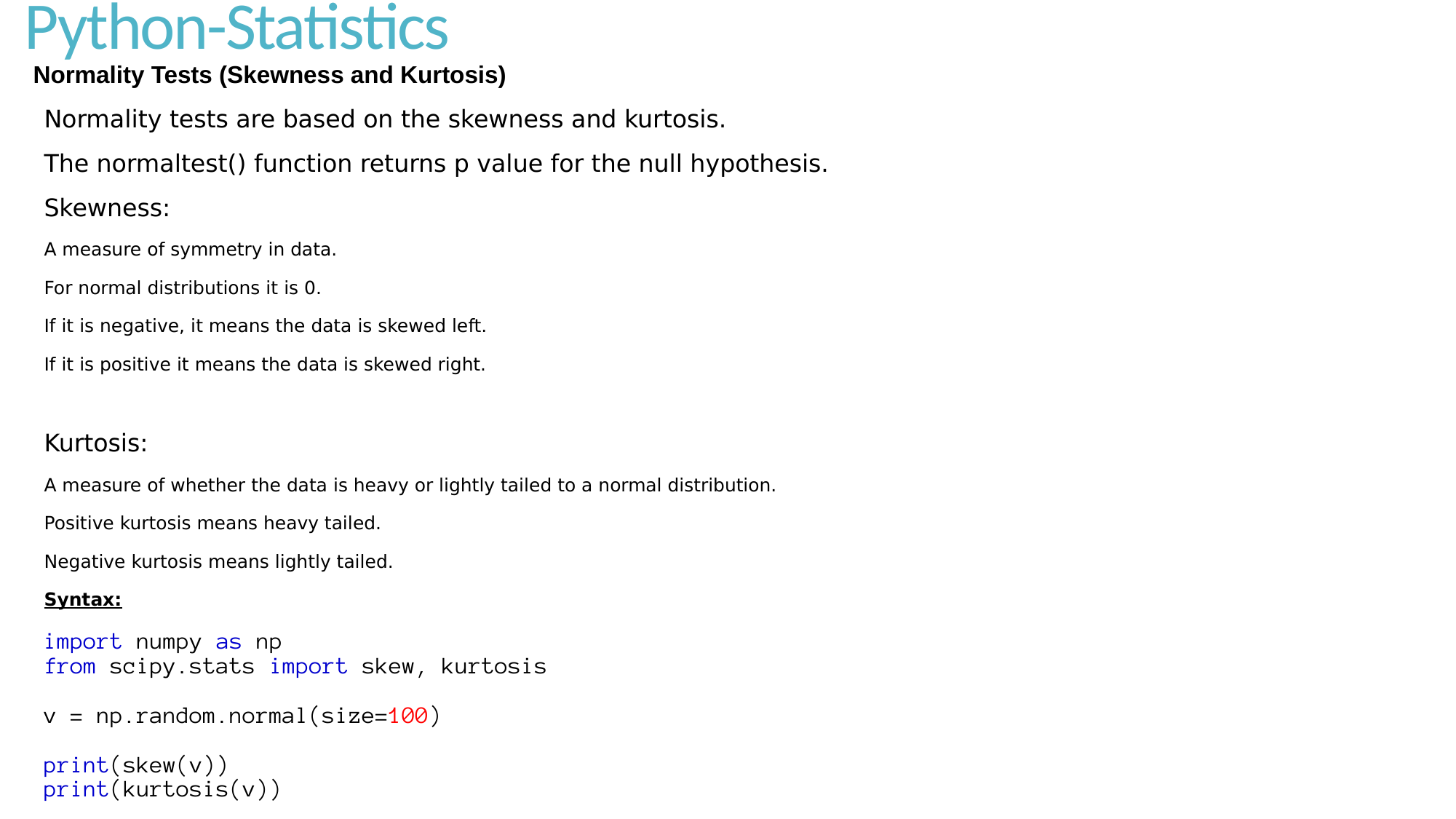

# Python-Statistics
Normality Tests (Skewness and Kurtosis)
Normality tests are based on the skewness and kurtosis.
The normaltest() function returns p value for the null hypothesis.
Skewness:
A measure of symmetry in data.
For normal distributions it is 0.
If it is negative, it means the data is skewed left.
If it is positive it means the data is skewed right.

Kurtosis:
A measure of whether the data is heavy or lightly tailed to a normal distribution.
Positive kurtosis means heavy tailed.
Negative kurtosis means lightly tailed.
Syntax:
import numpy as np
from scipy.stats import skew, kurtosis
v = np.random.normal(size=100)
print(skew(v))
print(kurtosis(v))